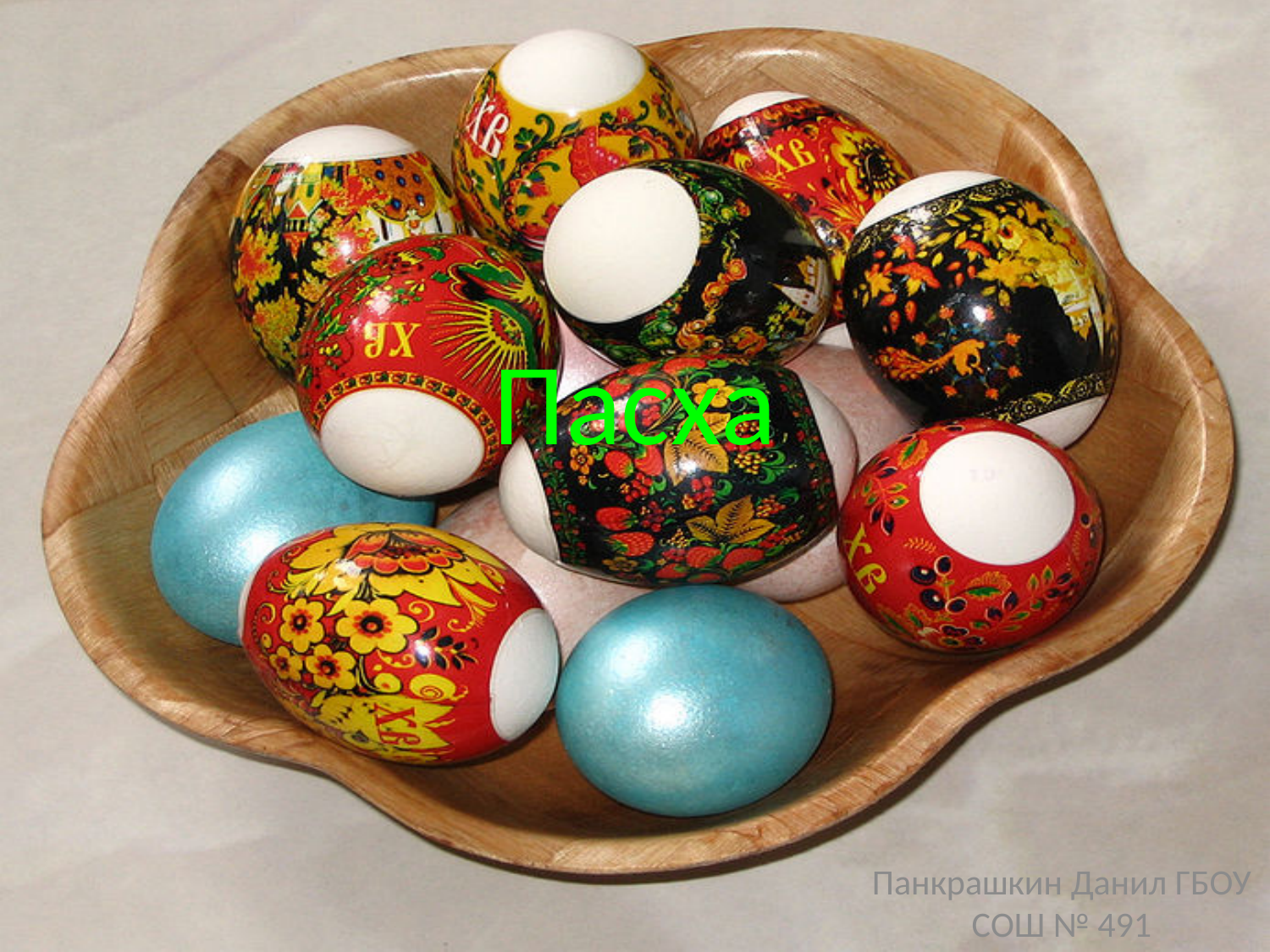

# Пасха
Панкрашкин Данил ГБОУ СОШ № 491